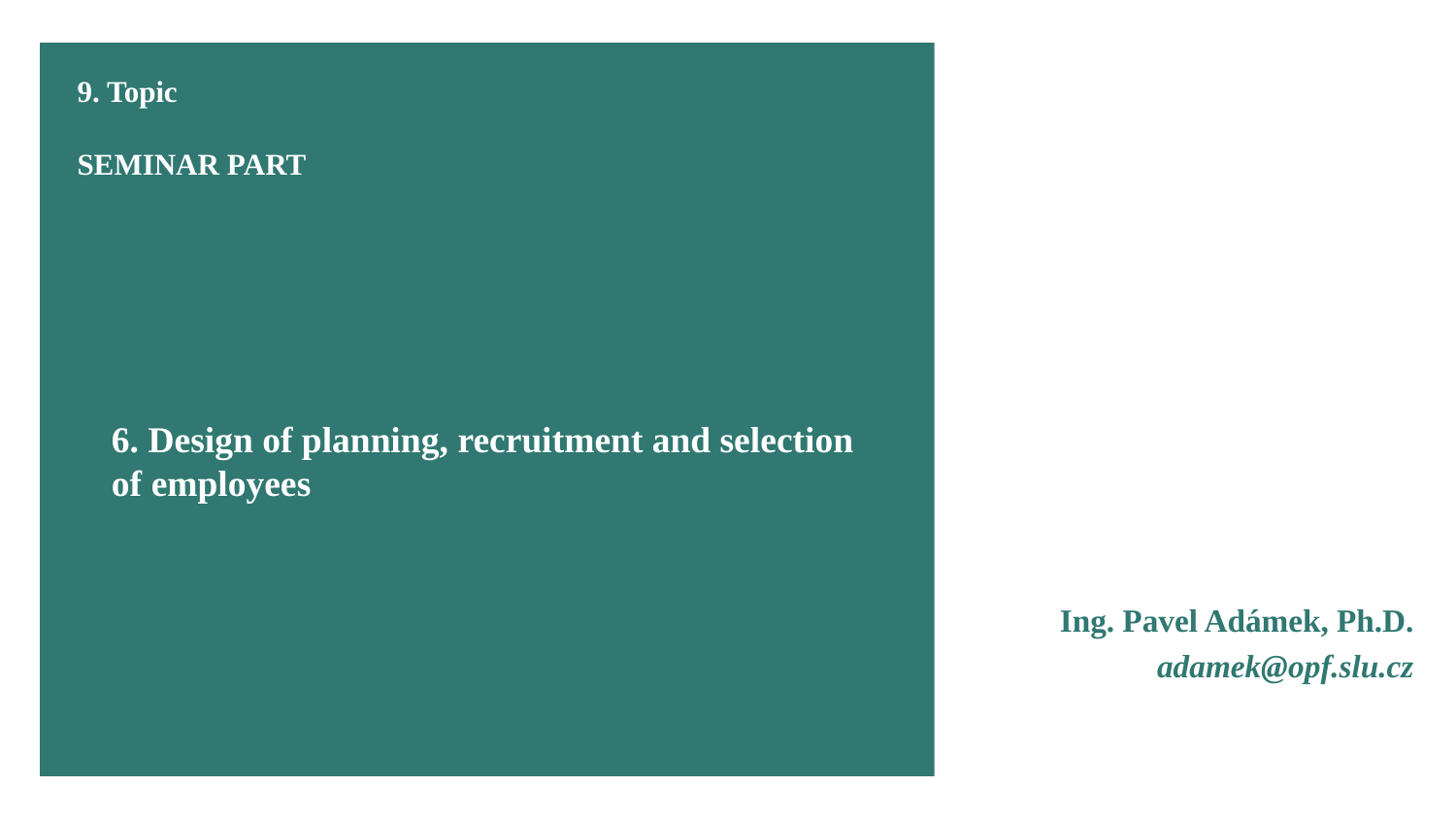

9. Topic
SEMINAR PART
6. Design of planning, recruitment and selection of employees
Ing. Pavel Adámek, Ph.D.
adamek@opf.slu.cz